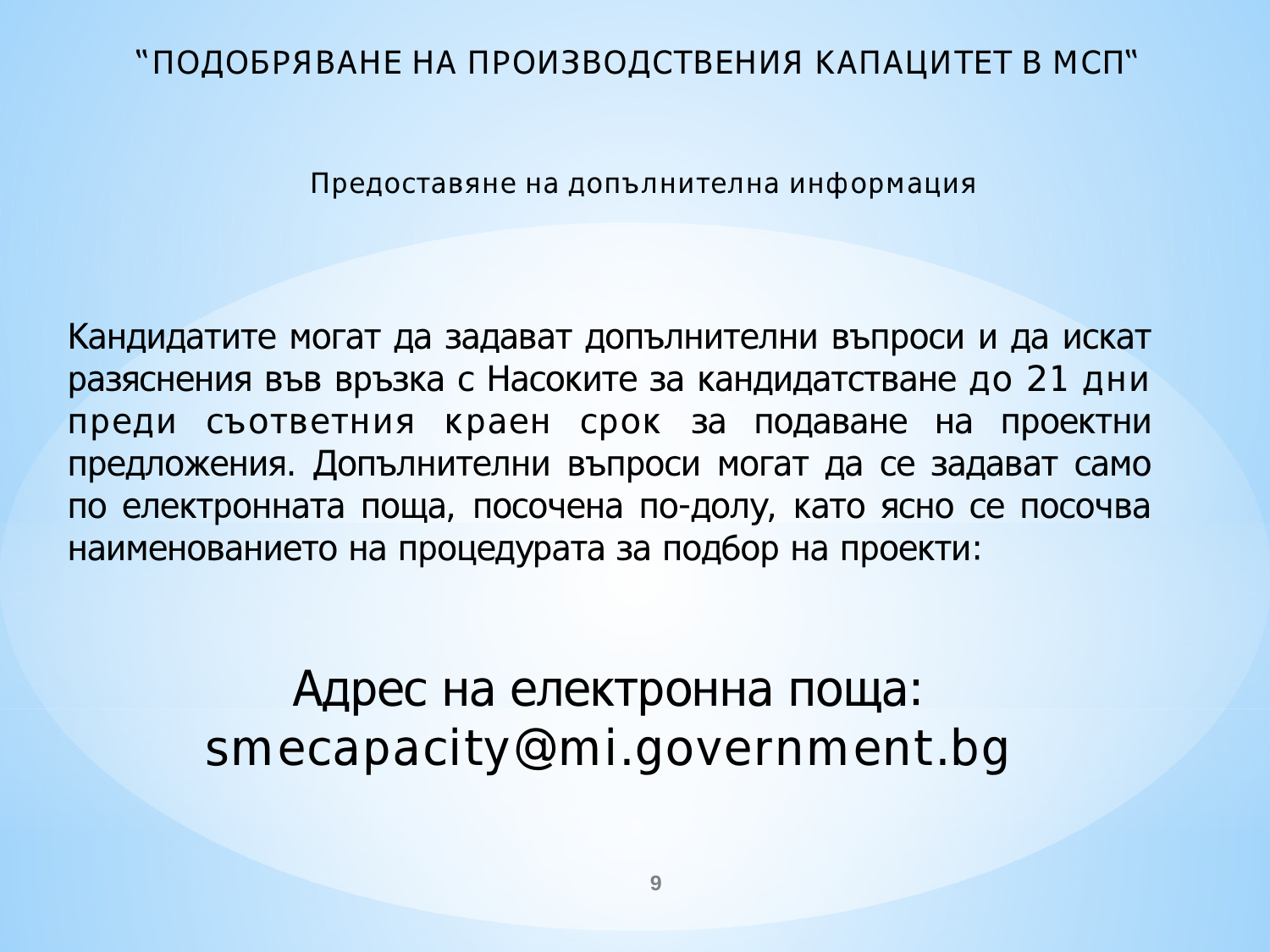

# “ПОДОБРЯВАНЕ НА ПРОИЗВОДСТВЕНИЯ КАПАЦИТЕТ В МСП“ Предоставяне на допълнителна информация

Кандидатите могат да задават допълнителни въпроси и да искат разяснения във връзка с Насоките за кандидатстване до 21 дни преди съответния краен срок за подаване на проектни предложения. Допълнителни въпроси могат да се задават само по електронната поща, посочена по-долу, като ясно се посочва наименованието на процедурата за подбор на проекти:

Адрес на електронна поща: smecapacity@mi.government.bg

9